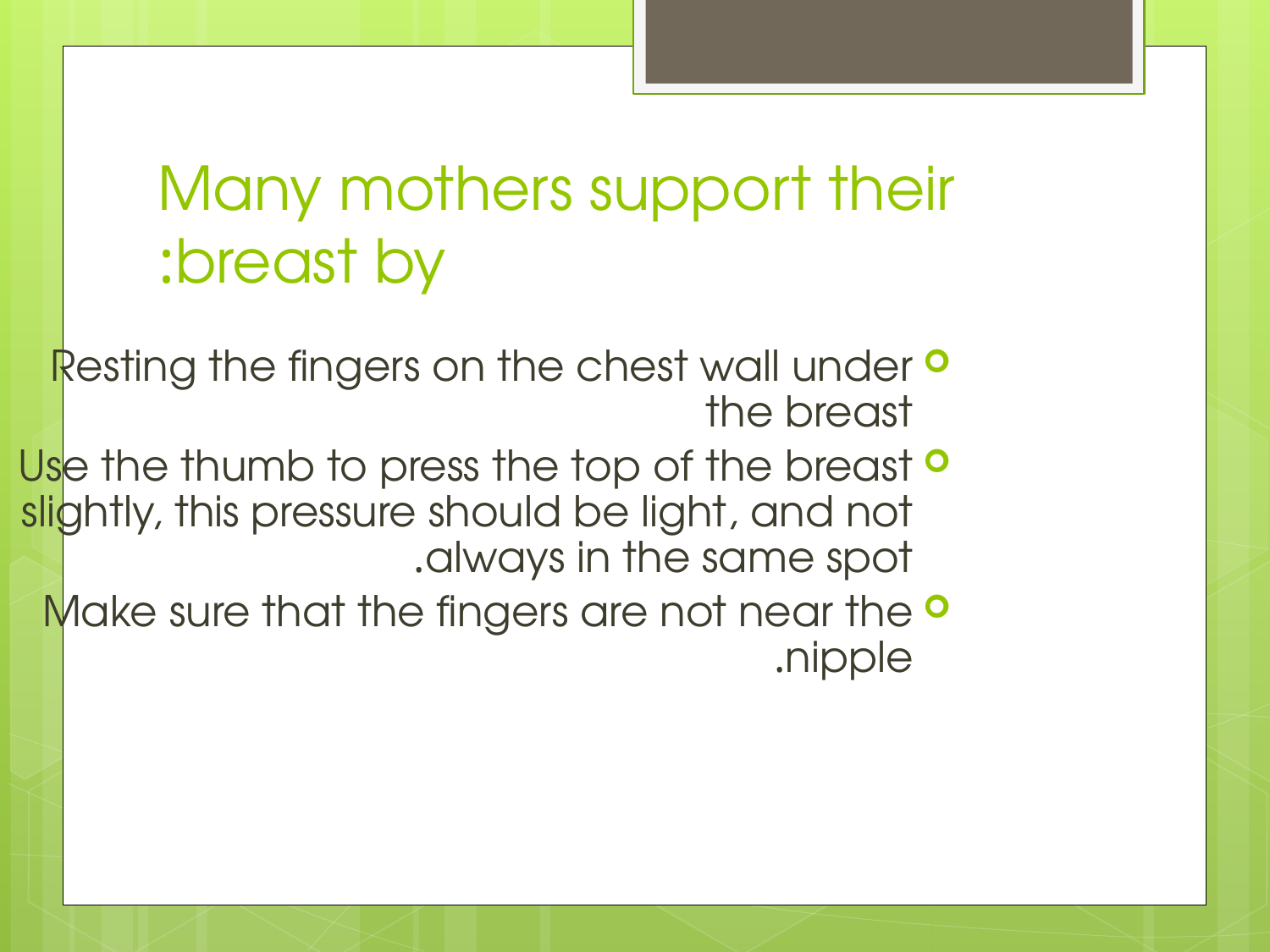

# Many mothers support their breast by:

Resting the fingers on the chest wall under the breast
Use the thumb to press the top of the breast slightly, this pressure should be light, and not always in the same spot.
Make sure that the fingers are not near the nipple.